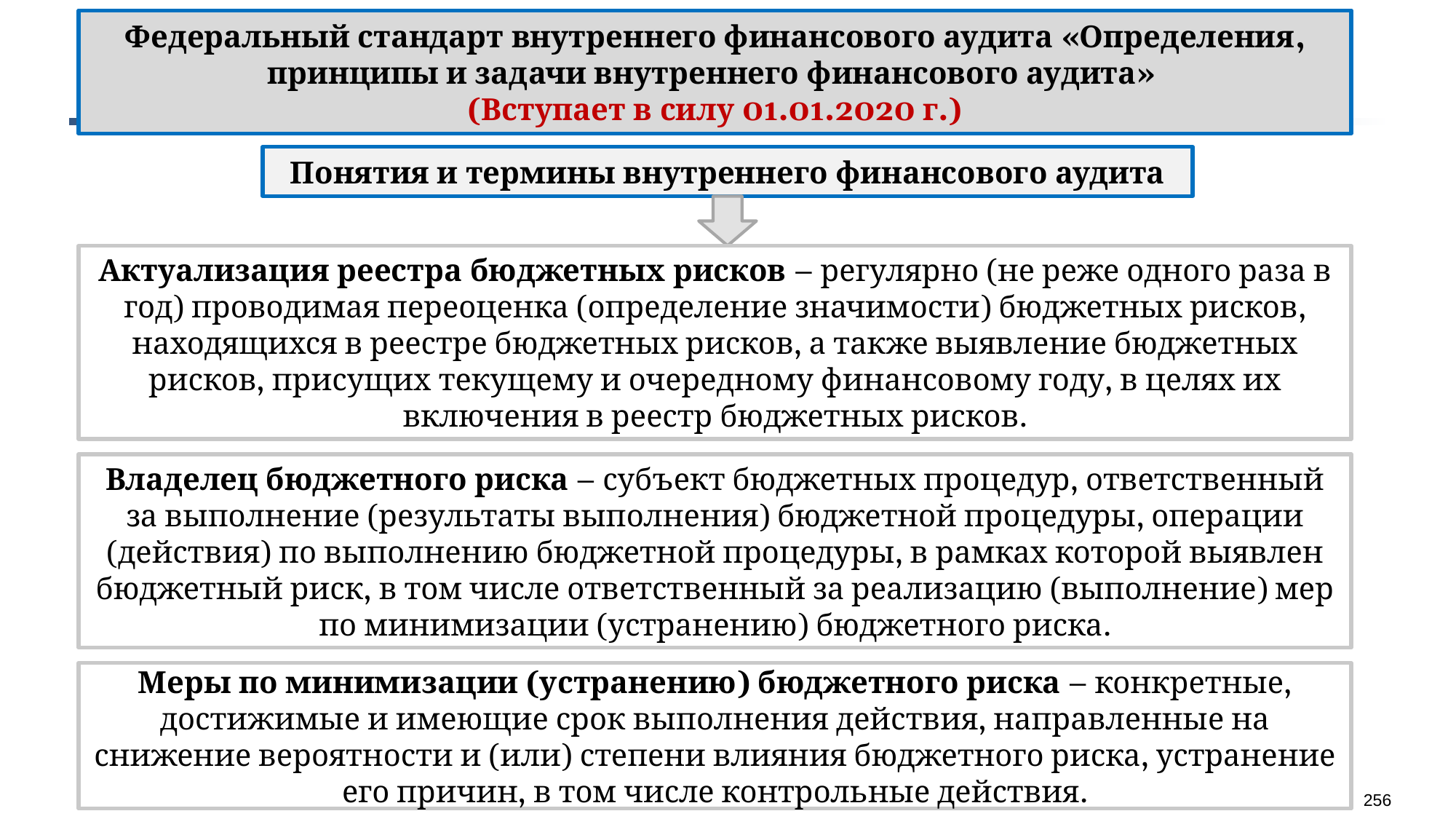

Федеральный стандарт внутреннего финансового аудита «Определения, принципы и задачи внутреннего финансового аудита»
(Вступает в силу 01.01.2020 г.)
Понятия и термины внутреннего финансового аудита

Актуализация реестра бюджетных рисков – регулярно (не реже одного раза в год) проводимая переоценка (определение значимости) бюджетных рисков, находящихся в реестре бюджетных рисков, а также выявление бюджетных рисков, присущих текущему и очередному финансовому году, в целях их включения в реестр бюджетных рисков.
Владелец бюджетного риска – субъект бюджетных процедур, ответственный за выполнение (результаты выполнения) бюджетной процедуры, операции (действия) по выполнению бюджетной процедуры, в рамках которой выявлен бюджетный риск, в том числе ответственный за реализацию (выполнение) мер по минимизации (устранению) бюджетного риска.
Меры по минимизации (устранению) бюджетного риска – конкретные, достижимые и имеющие срок выполнения действия, направленные на снижение вероятности и (или) степени влияния бюджетного риска, устранение его причин, в том числе контрольные действия.